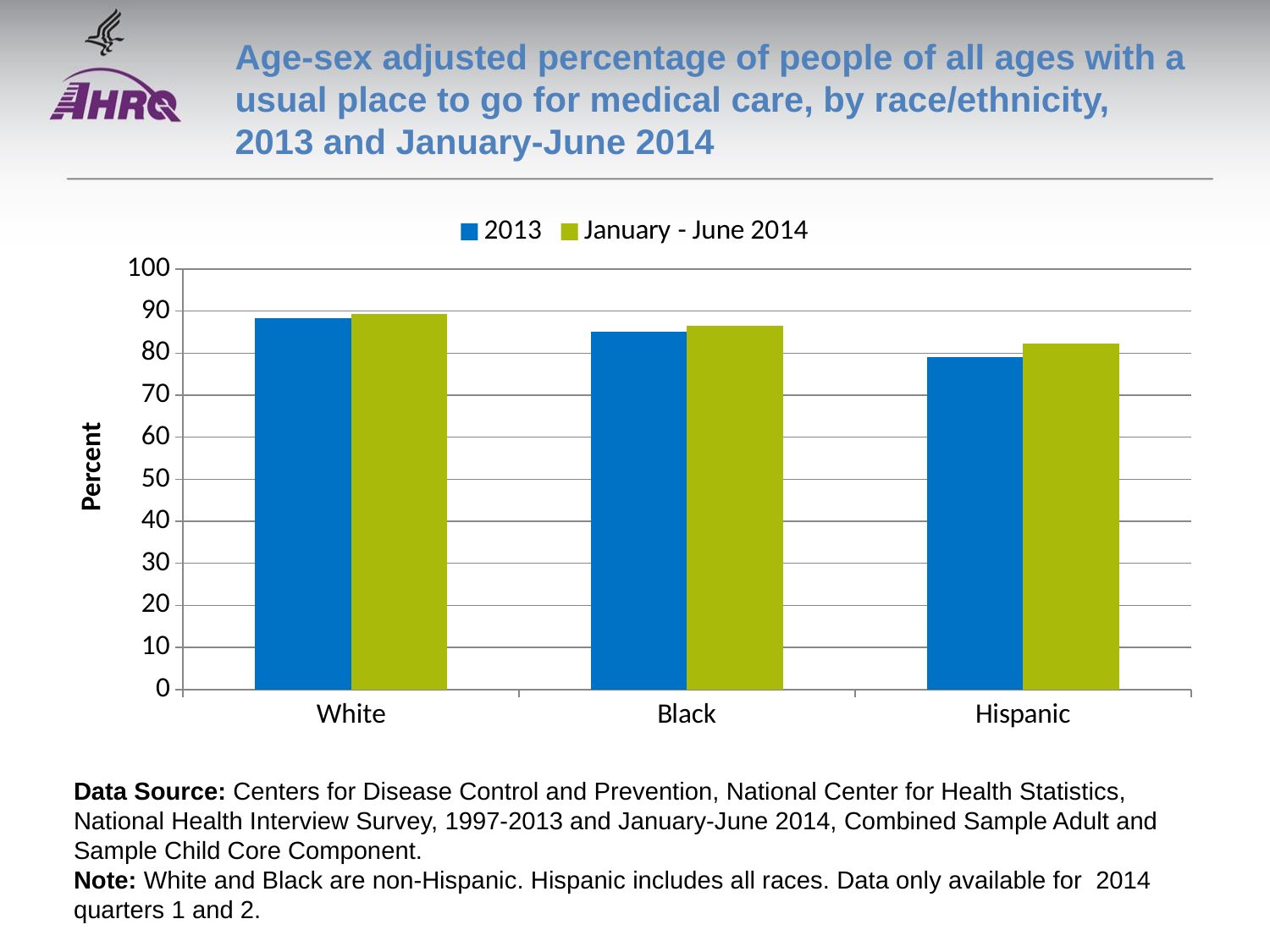

# Age-sex adjusted percentage of people of all ages with a usual place to go for medical care, by race/ethnicity, 2013 and January-June 2014

### Chart

| Category | 2013 | January - June 2014 |
|---|---|---|
| White | 88.3 | 89.3 |
| Black | 85.0 | 86.5 |
| Hispanic | 79.0 | 82.2 |
Data Source: Centers for Disease Control and Prevention, National Center for Health Statistics, National Health Interview Survey, 1997-2013 and January-June 2014, Combined Sample Adult and Sample Child Core Component.
Note: White and Black are non-Hispanic. Hispanic includes all races. Data only available for  2014 quarters 1 and 2.